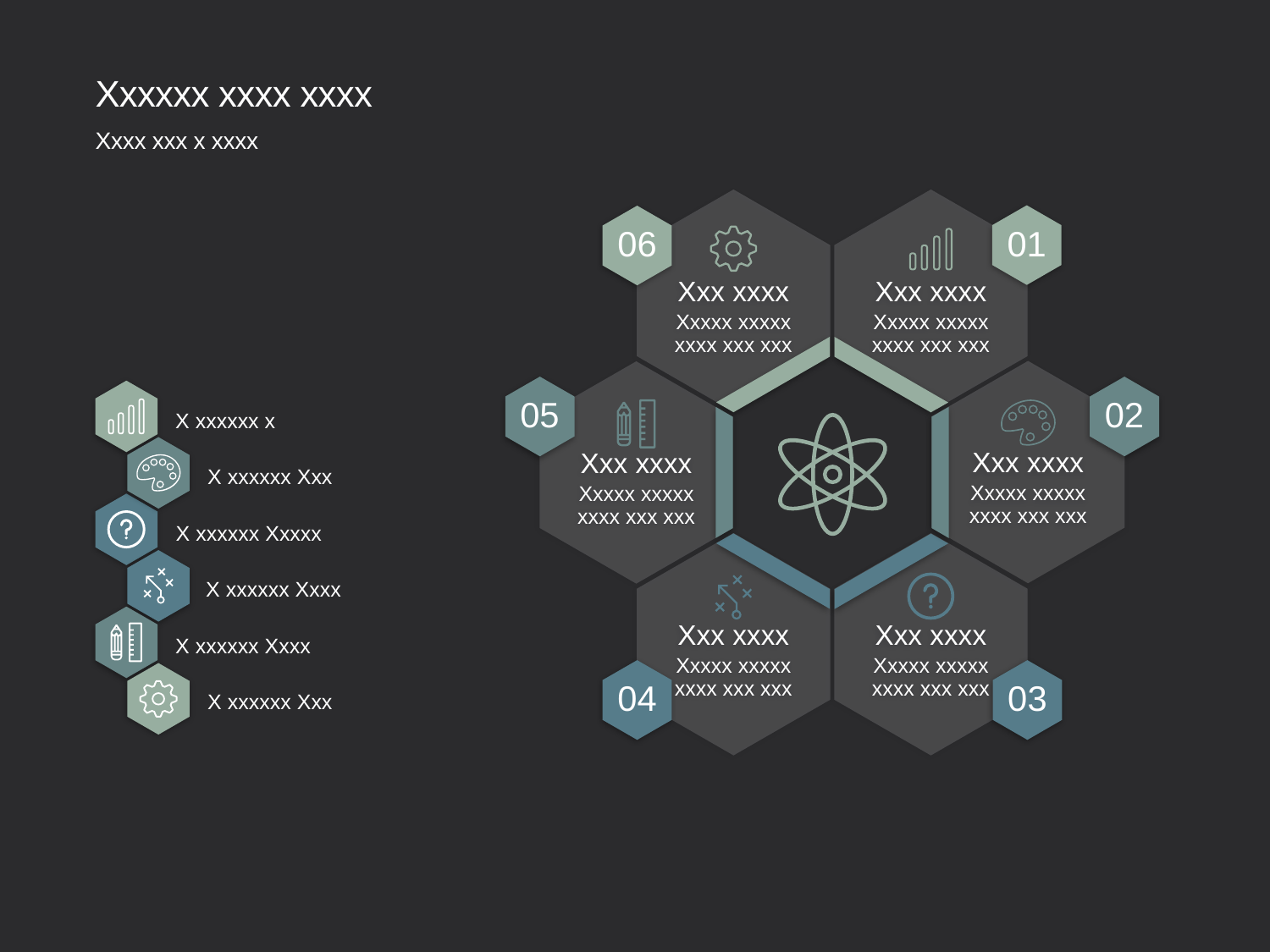

# Xxxxxx xxxx xxxx
Xxxx xxx x xxxx
Xxx xxxx
Xxxxx xxxxx xxxx xxx xxx
Xxx xxxx
Xxxxx xxxxx xxxx xxx xxx
01
06

Xxx xxxx
Xxxxx xxxxx xxxx xxx xxx
Xxx xxxx
Xxxxx xxxxx xxxx xxx xxx
02
05

X xxxxxx x

X xxxxxx Xxx

X xxxxxx Xxxxx
Xxx xxxx
Xxxxx xxxxx xxxx xxx xxx
Xxx xxxx
Xxxxx xxxxx xxxx xxx xxx

X xxxxxx Xxxx

X xxxxxx Xxxx
04
03

X xxxxxx Xxx